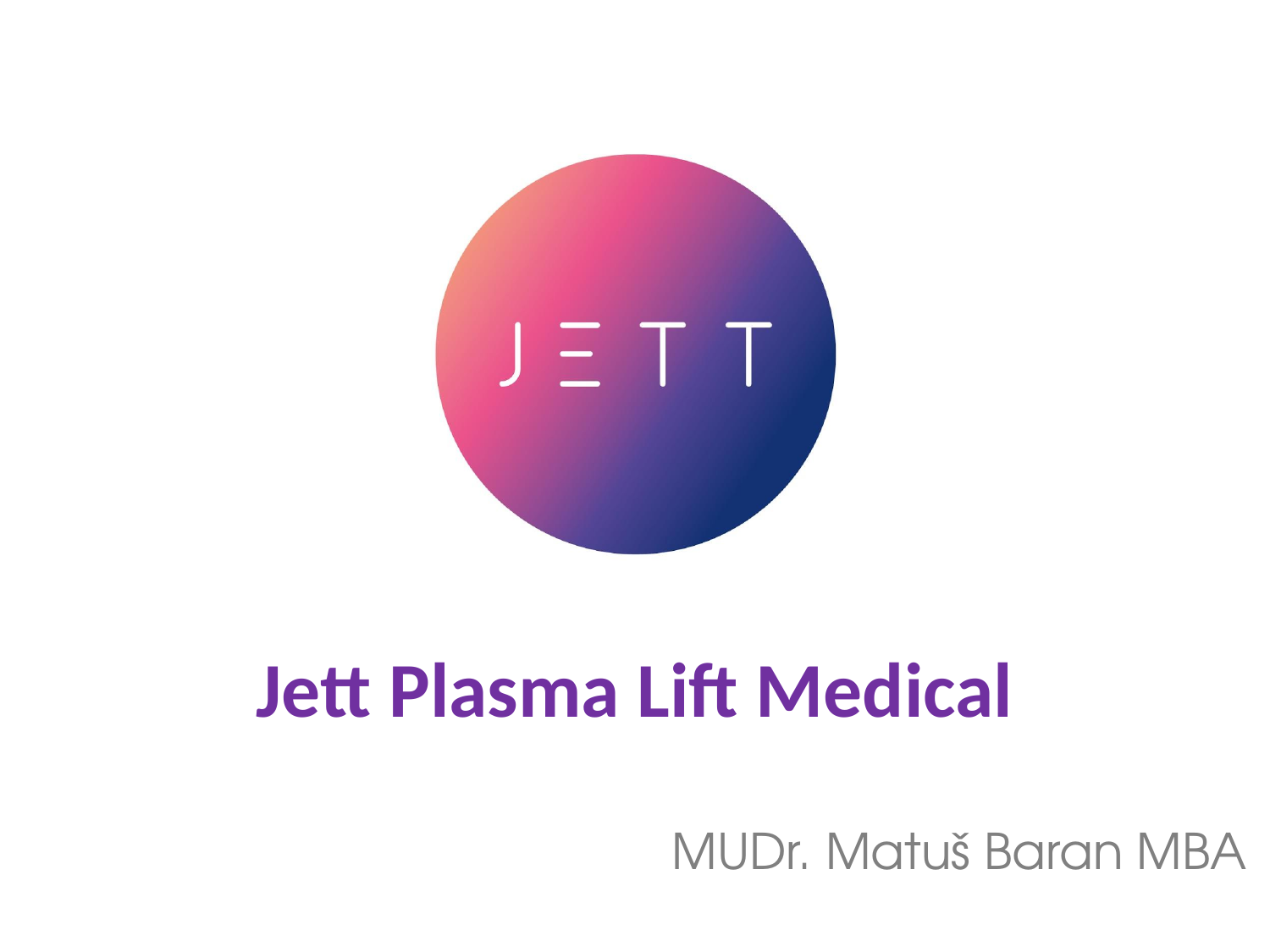

Jett Plasma Lift Medical
MUDr. Matuš Baran MBA